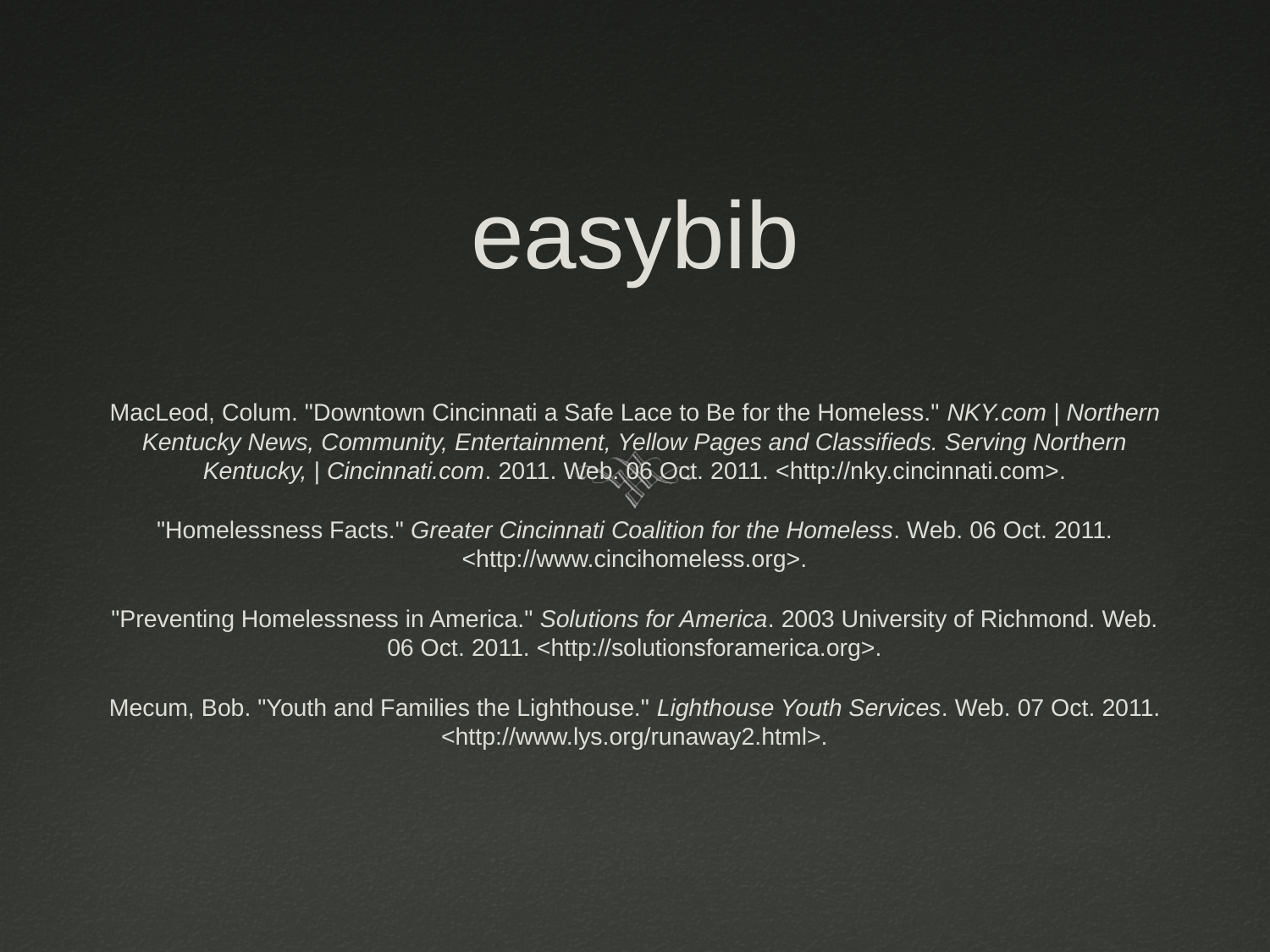

# easybib
MacLeod, Colum. "Downtown Cincinnati a Safe Lace to Be for the Homeless." NKY.com | Northern Kentucky News, Community, Entertainment, Yellow Pages and Classifieds. Serving Northern Kentucky, | Cincinnati.com. 2011. Web. 06 Oct. 2011. <http://nky.cincinnati.com>.

"Homelessness Facts." Greater Cincinnati Coalition for the Homeless. Web. 06 Oct. 2011. <http://www.cincihomeless.org>.

"Preventing Homelessness in America." Solutions for America. 2003 University of Richmond. Web. 06 Oct. 2011. <http://solutionsforamerica.org>.

Mecum, Bob. "Youth and Families the Lighthouse." Lighthouse Youth Services. Web. 07 Oct. 2011. <http://www.lys.org/runaway2.html>.